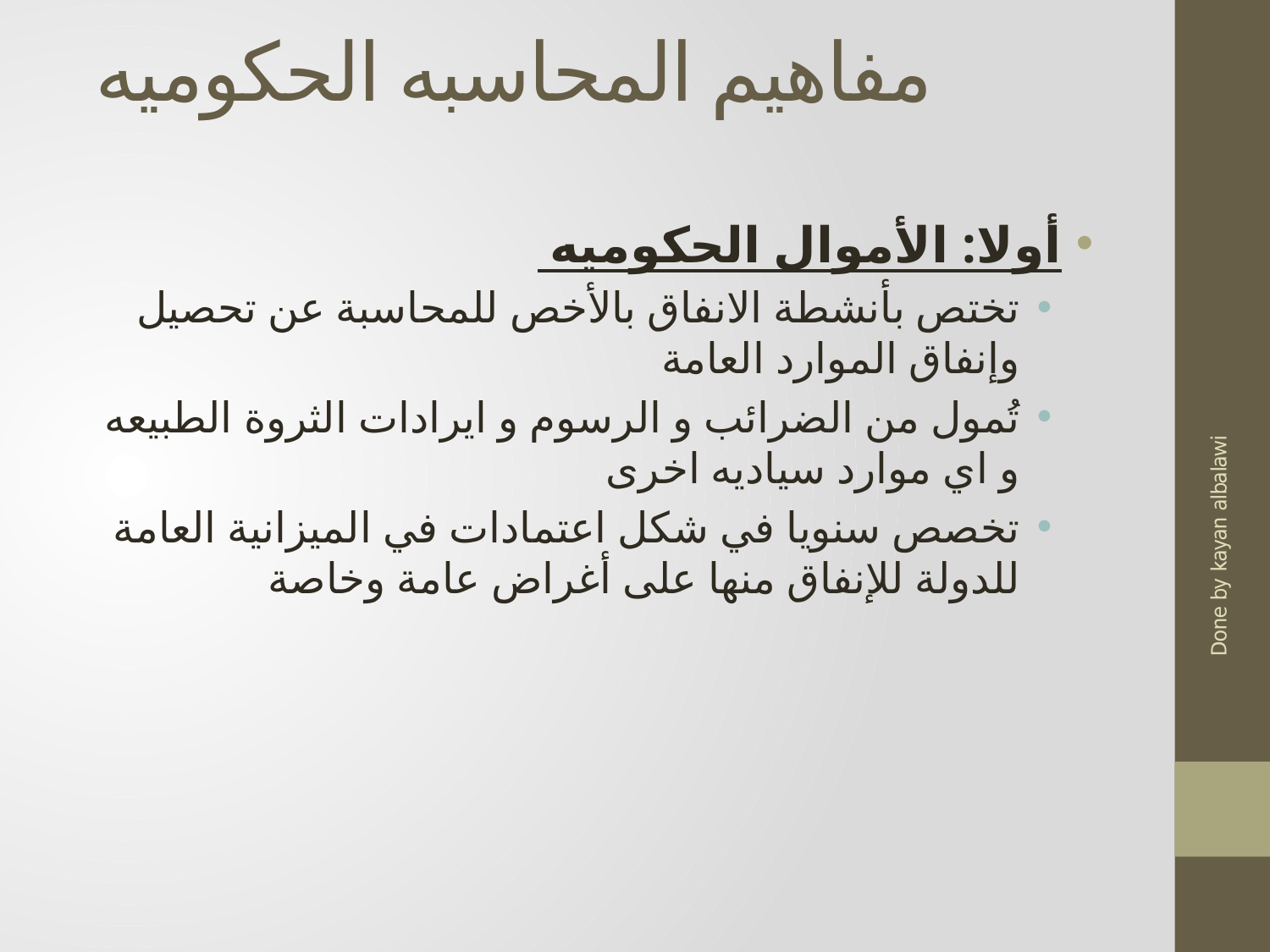

# مفاهيم المحاسبه الحكوميه

أولا: الأموال الحكوميه
تختص بأنشطة الانفاق بالأخص للمحاسبة عن تحصيل وإنفاق الموارد العامة
تُمول من الضرائب و الرسوم و ايرادات الثروة الطبيعه و اي موارد سياديه اخرى
تخصص سنويا في شكل اعتمادات في الميزانية العامة للدولة للإنفاق منها على أغراض عامة وخاصة

Done by kayan albalawi